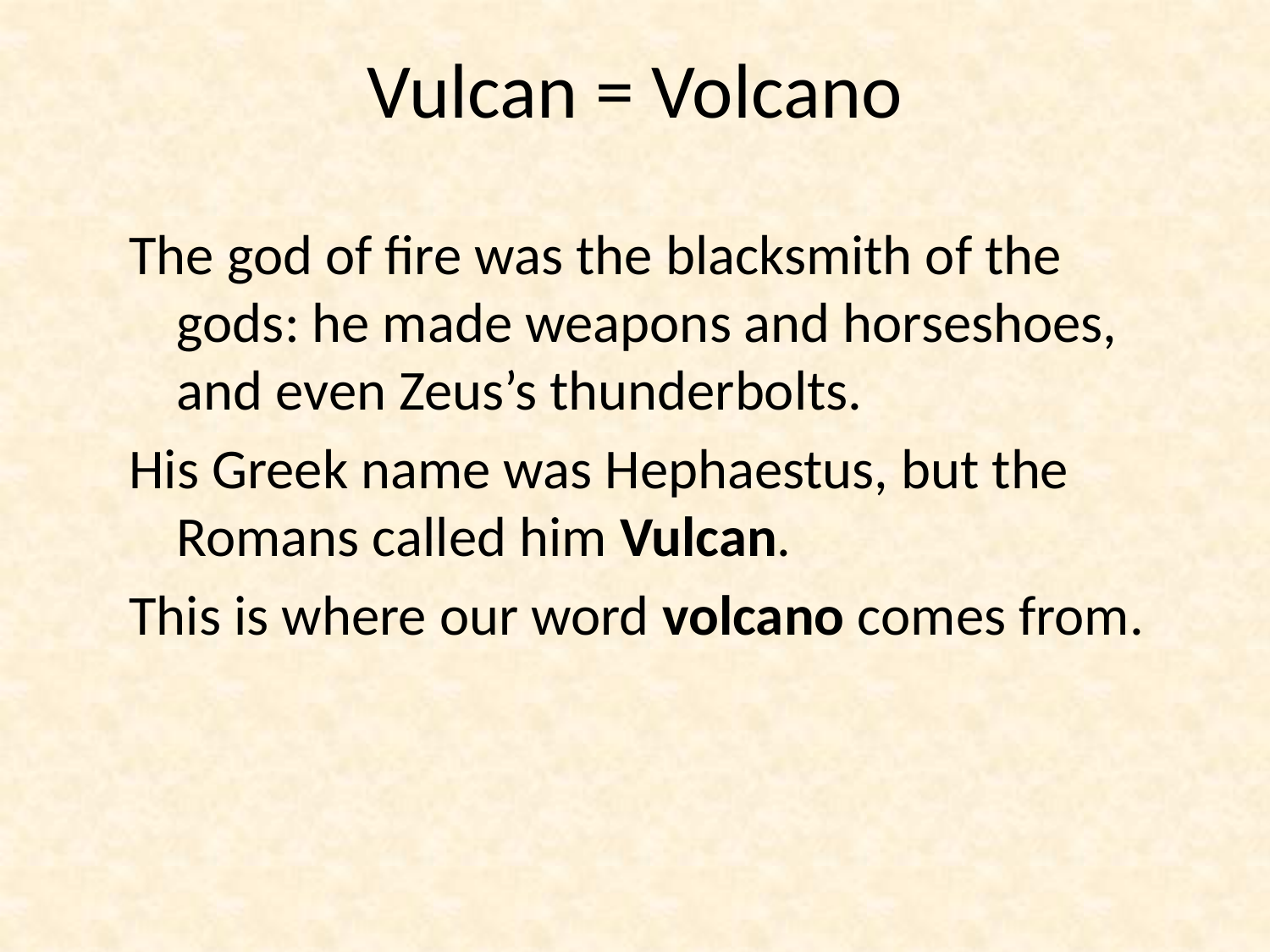

# Vulcan = Volcano
The god of fire was the blacksmith of the gods: he made weapons and horseshoes, and even Zeus’s thunderbolts.
His Greek name was Hephaestus, but the Romans called him Vulcan.
This is where our word volcano comes from.